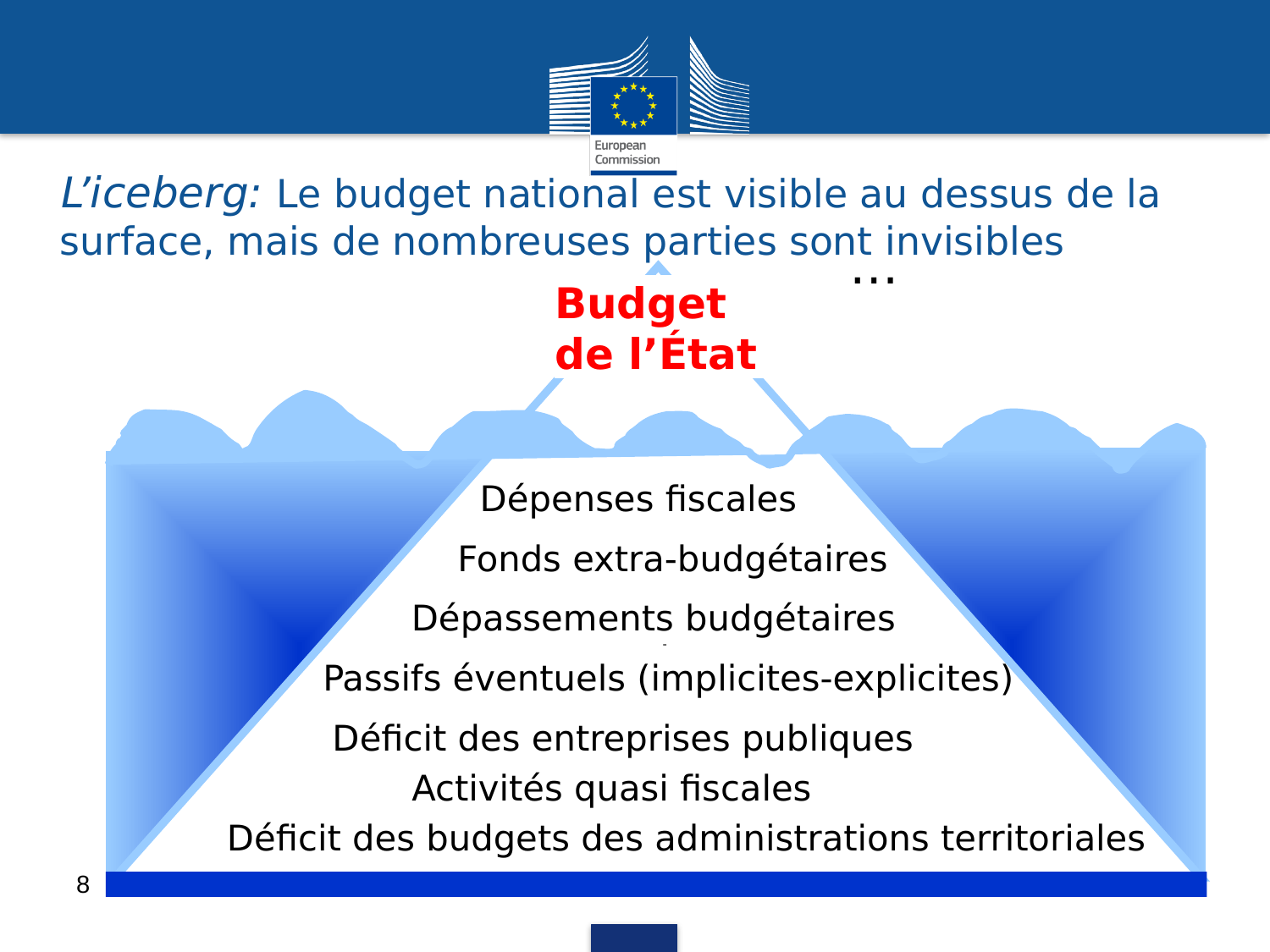

L’iceberg: Le budget national est visible au dessus de la surface, mais de nombreuses parties sont invisibles
…

Budget de l’État

Dépenses fiscales
Fonds extra-budgétaires
Dépassements budgétaires
-
Passifs éventuels (implicites-explicites)
Déficit des entreprises publiques
Activités quasi fiscales
 Déficit des budgets des administrations territoriales
8